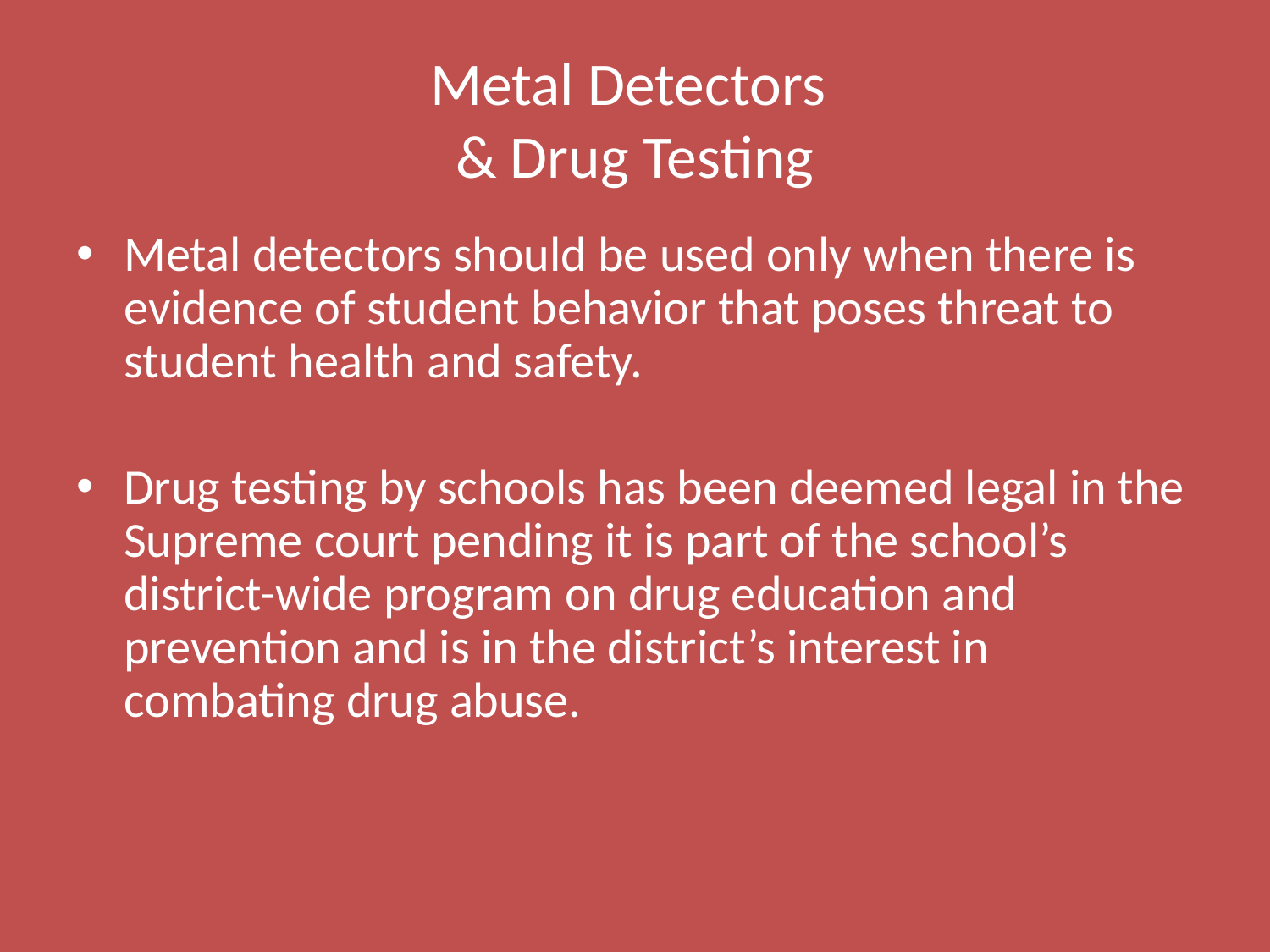

# Metal Detectors & Drug Testing
Metal detectors should be used only when there is evidence of student behavior that poses threat to student health and safety.

Drug testing by schools has been deemed legal in the Supreme court pending it is part of the school’s district-wide program on drug education and prevention and is in the district’s interest in combating drug abuse.